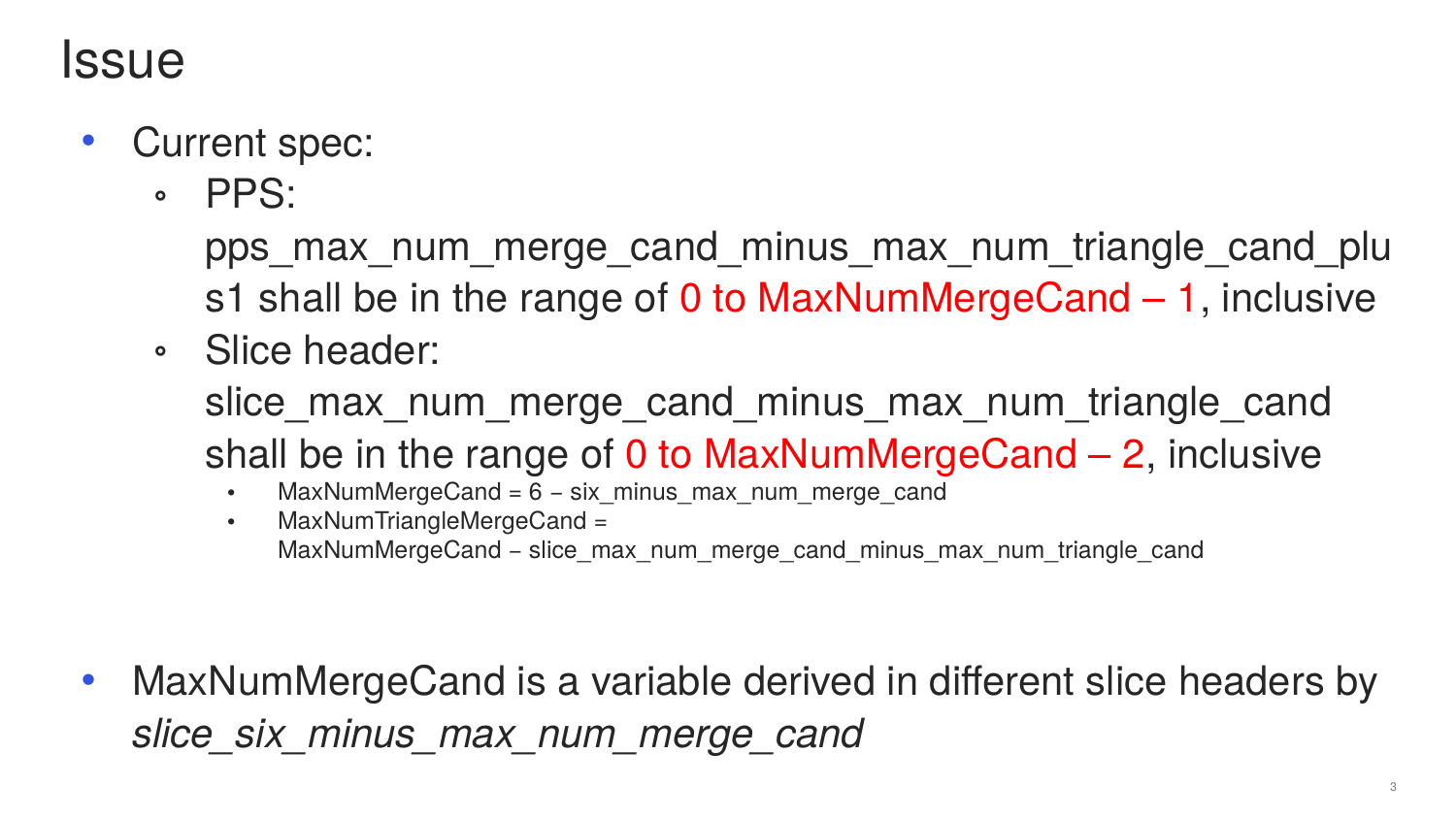

# Issue
Current spec:
PPS: pps_max_num_merge_cand_minus_max_num_triangle_cand_plus1 shall be in the range of 0 to MaxNumMergeCand – 1, inclusive
Slice header: slice_max_num_merge_cand_minus_max_num_triangle_cand shall be in the range of 0 to MaxNumMergeCand – 2, inclusive
MaxNumMergeCand = 6 − six_minus_max_num_merge_cand
MaxNumTriangleMergeCand =
MaxNumMergeCand − slice_max_num_merge_cand_minus_max_num_triangle_cand

MaxNumMergeCand is a variable derived in different slice headers by slice_six_minus_max_num_merge_cand